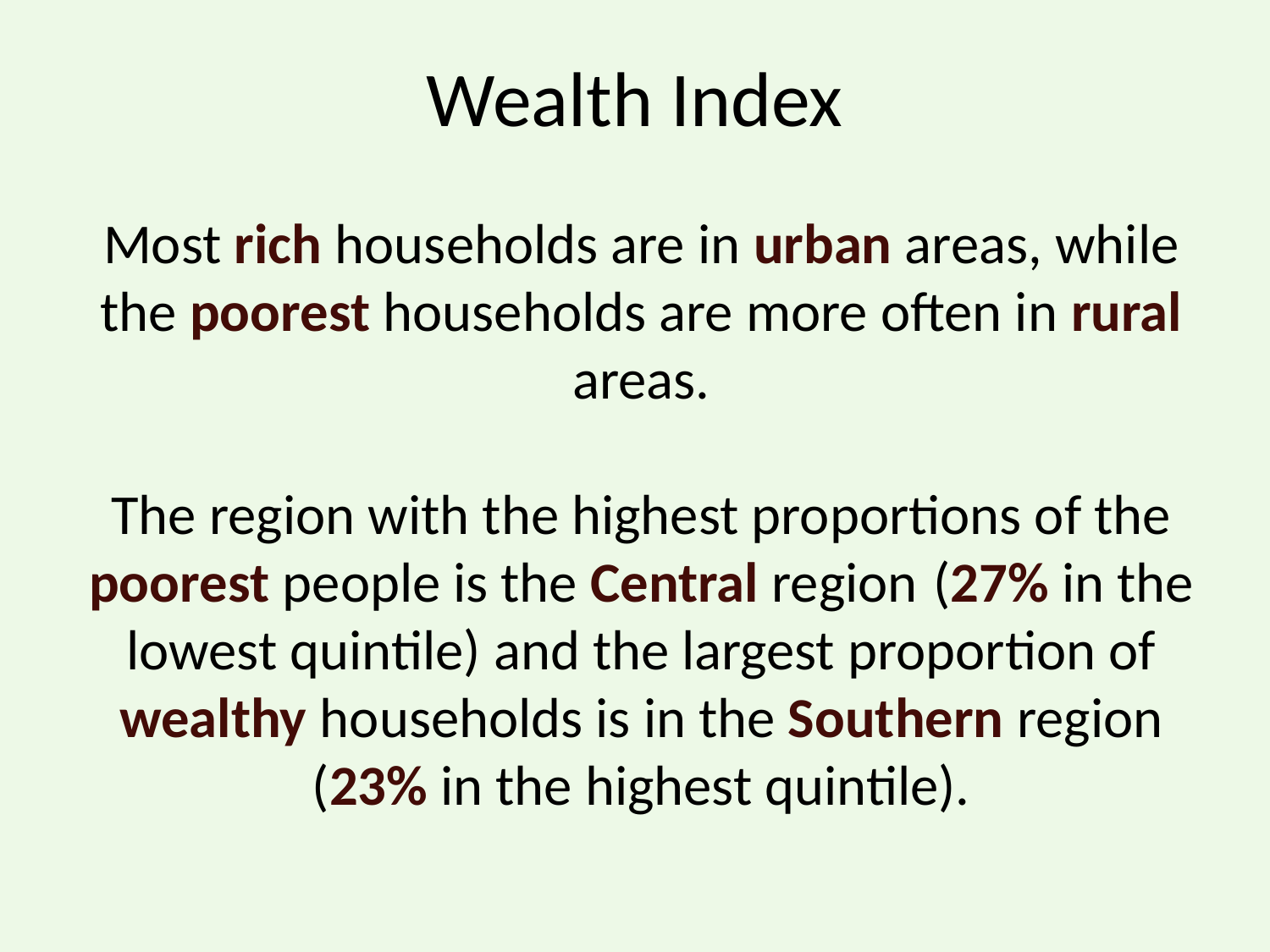

# Wealth Index
Most rich households are in urban areas, while the poorest households are more often in rural areas.

The region with the highest proportions of the poorest people is the Central region (27% in the lowest quintile) and the largest proportion of wealthy households is in the Southern region (23% in the highest quintile).